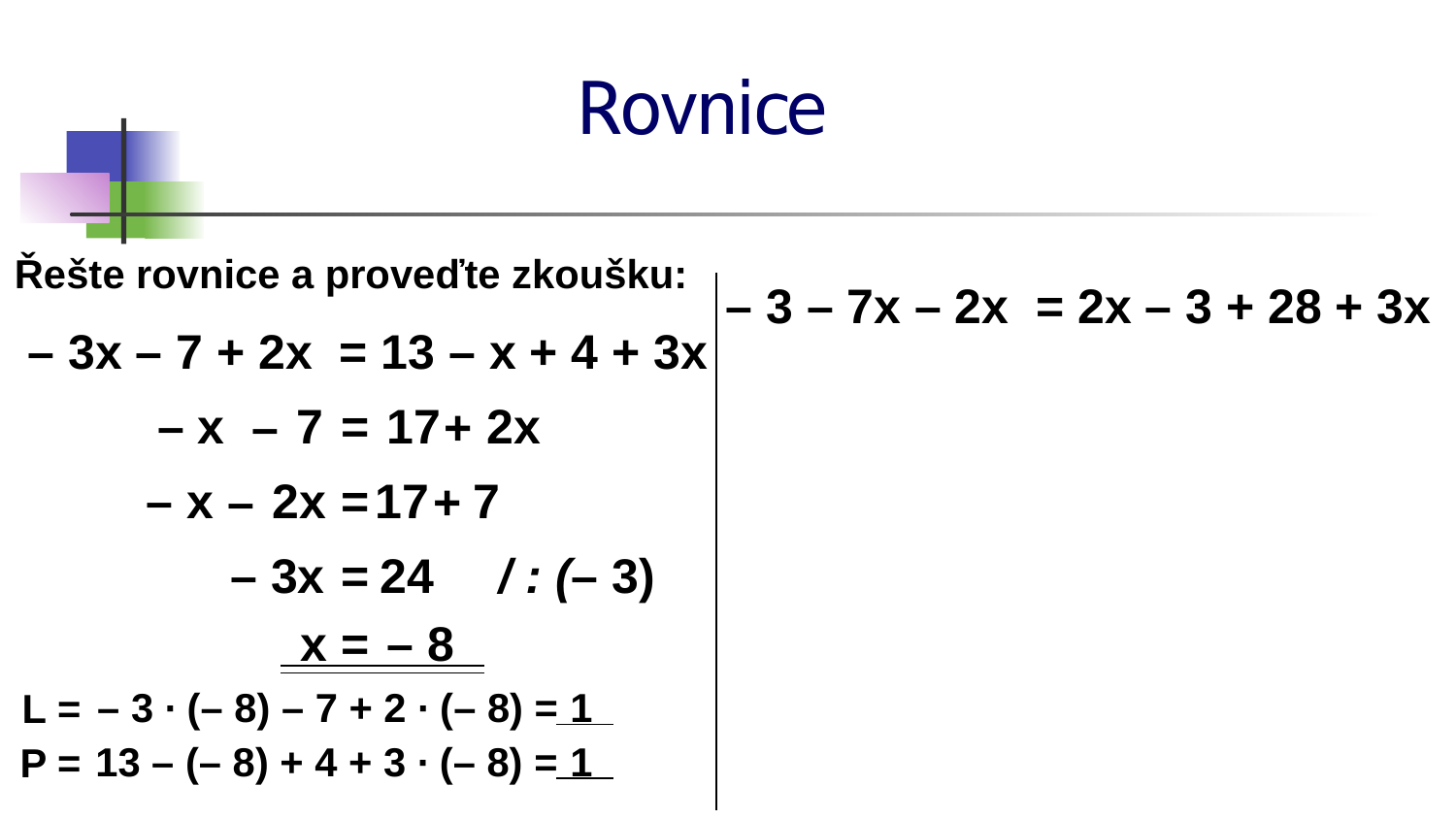

x = – 2

# Rovnice
Řešte rovnice a proveďte zkoušku:
– 3 – 7x – 2x  = 2x – 3 + 28 + 3x
 – 3x – 7 + 2x  = 13 – x + 4 + 3x
– x
–
7
=
17
+
2x
– x
–
2x
=
17
+
7
– 3x
=
24
/ : (– 3)
x
=
– 8
1
L =
– 3 ∙ (– 8) – 7 + 2 ∙ (– 8) =
1
P =
13 – (– 8) + 4 + 3 ∙ (– 8) =